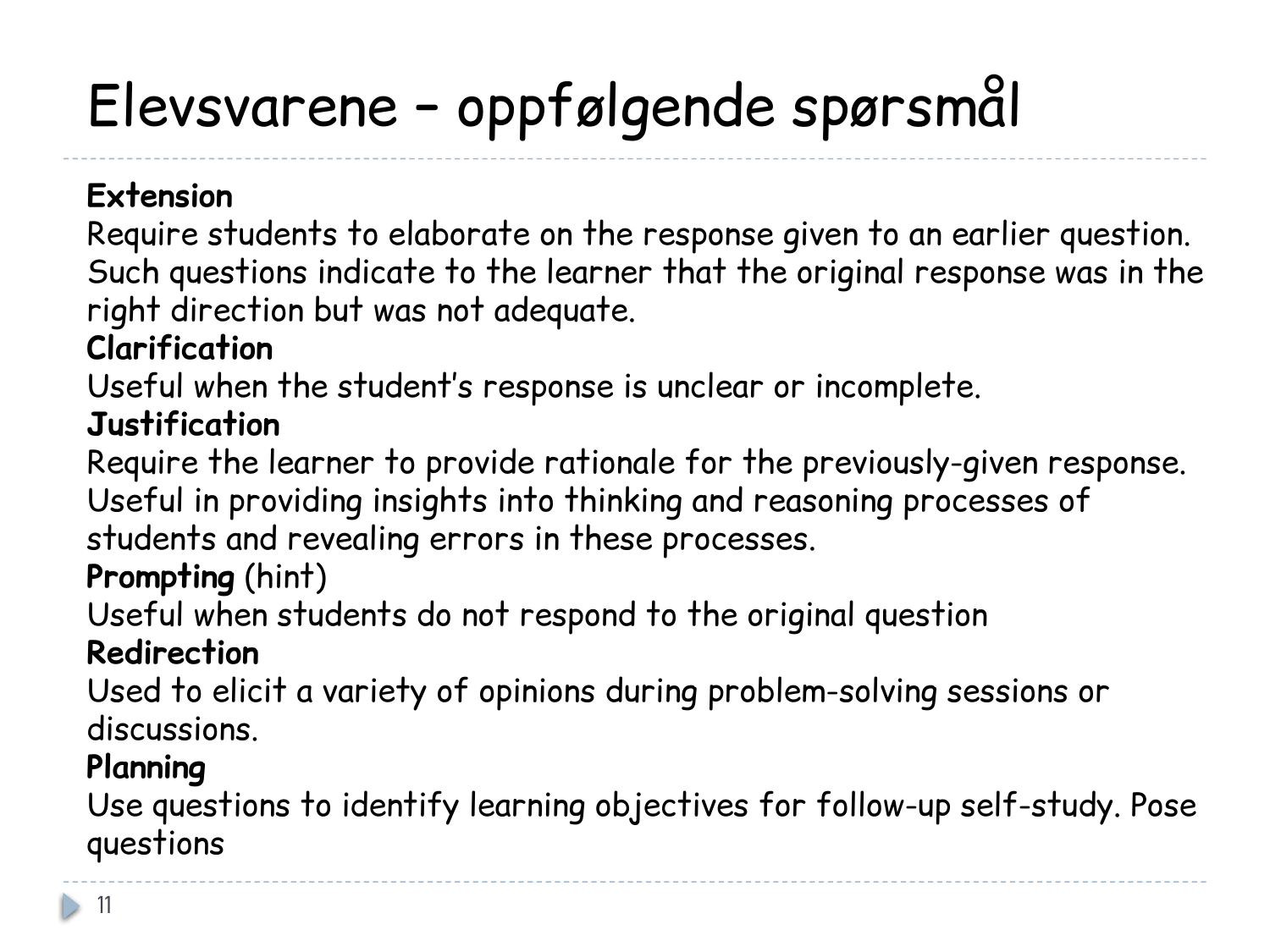

Elevsvarene – oppfølgende spørsmål
Extension
Require students to elaborate on the response given to an earlier question. Such questions indicate to the learner that the original response was in the right direction but was not adequate.
Clarification
Useful when the student’s response is unclear or incomplete.
Justification
Require the learner to provide rationale for the previously-given response. Useful in providing insights into thinking and reasoning processes of students and revealing errors in these processes.
Prompting (hint)
Useful when students do not respond to the original question
Redirection
Used to elicit a variety of opinions during problem-solving sessions or discussions.
Planning
Use questions to identify learning objectives for follow-up self-study. Pose questions
11